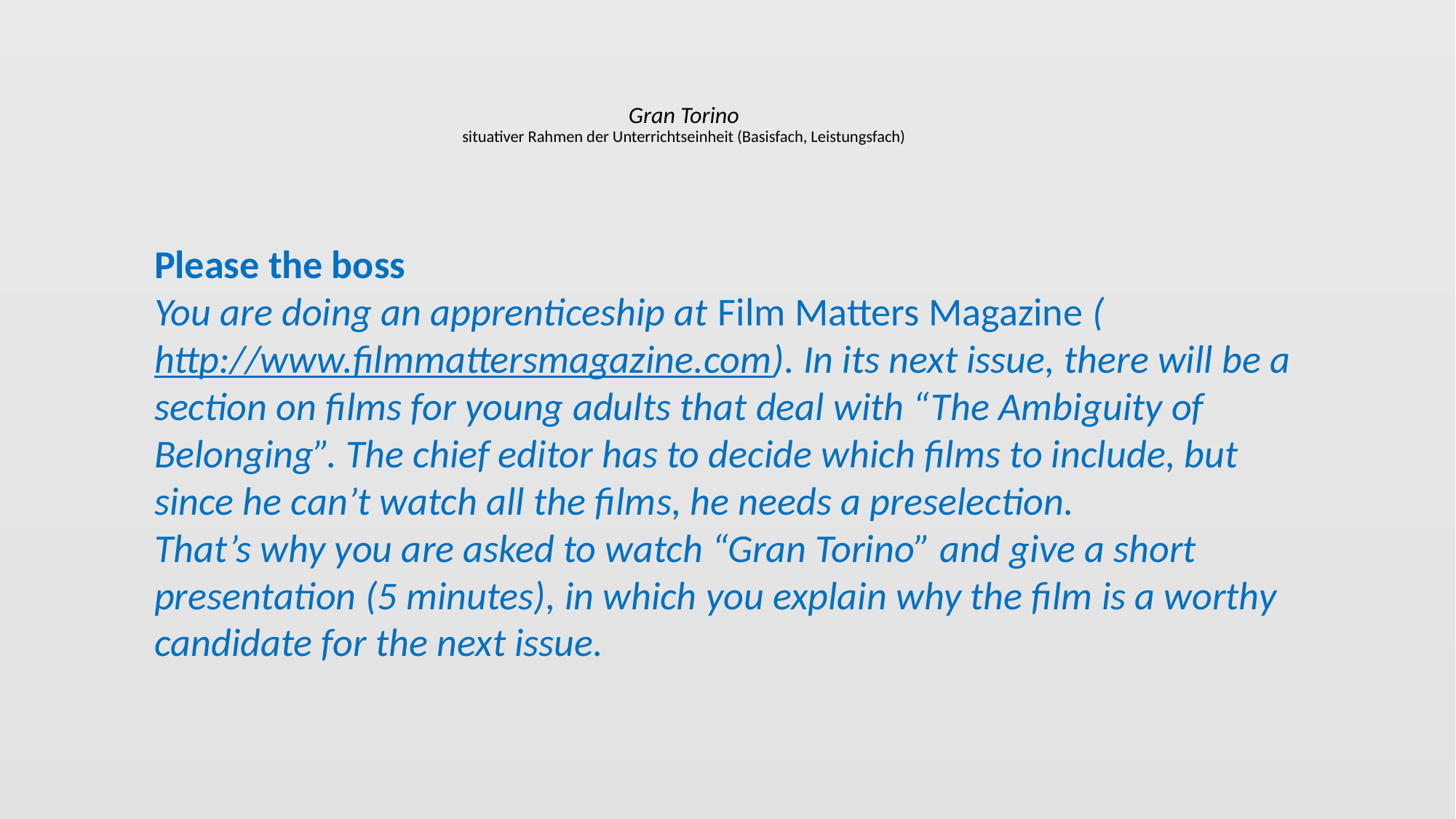

# Gran Torino situativer Rahmen der Unterrichtseinheit (Basisfach, Leistungsfach)
Please the boss
You are doing an apprenticeship at Film Matters Magazine (http://www.filmmattersmagazine.com). In its next issue, there will be a section on films for young adults that deal with “The Ambiguity of Belonging”. The chief editor has to decide which films to include, but since he can’t watch all the films, he needs a preselection.
That’s why you are asked to watch “Gran Torino” and give a short presentation (5 minutes), in which you explain why the film is a worthy candidate for the next issue.